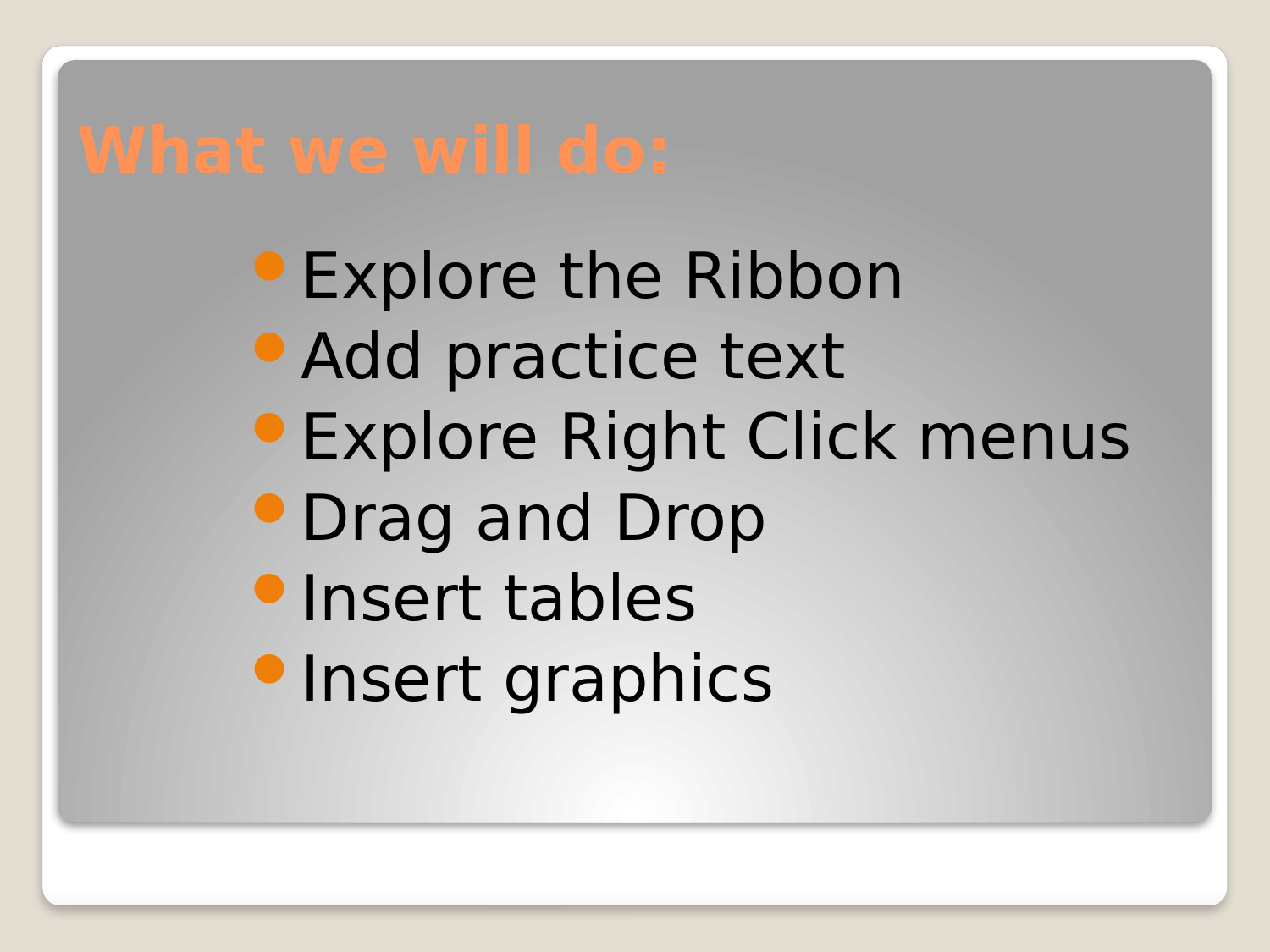

# What we will do:
Explore the Ribbon
Add practice text
Explore Right Click menus
Drag and Drop
Insert tables
Insert graphics